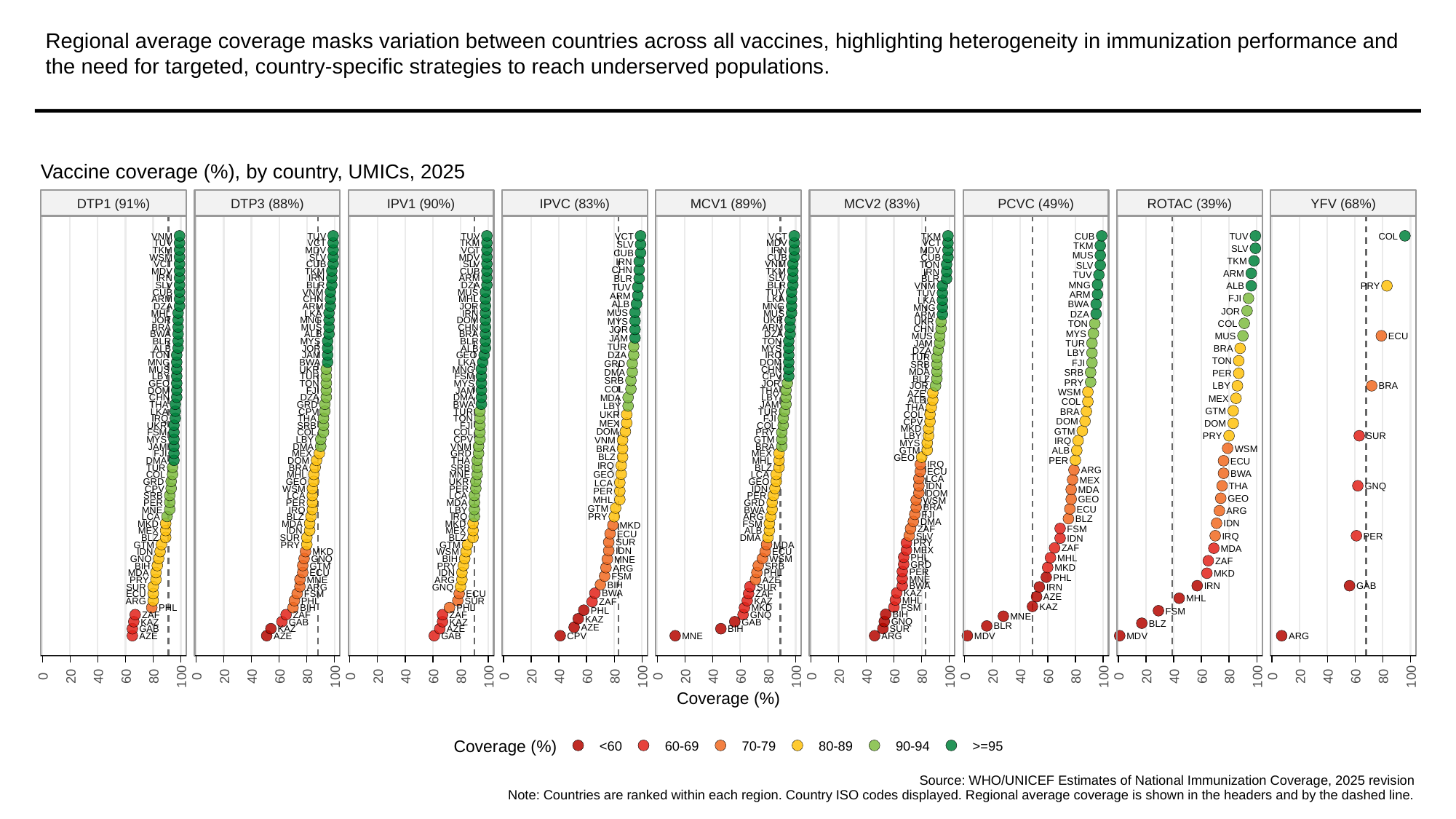

# Regional average coverage masks variation between countries across all vaccines, highlighting heterogeneity in immunization performance and the need for targeted, country-specific strategies to reach underserved populations.

Vaccine coverage (%), by country, UMICs, 2025

DTP1 (91%)
DTP3 (88%)
IPV1 (90%)
IPVC (83%)
MCV1 (89%)
MCV2 (83%)
PCVC (49%)
ROTAC (39%)
YFV (68%)

VNM
TUV
TUV
VCT
VCT
TKM
CUB
TUV
COL

TUV
VCT
TKM
MDV
VCT

SLV
TKM

SLV
TKM
MDV
VCT
IRN
MDV

CUB

MUS
WSM
SLV
MDV
CUB
CUB

TKM
IRN

VCT
CUB
SLV
VNM
TON
SLV

CHN
MDV
TKM
CUB
TKM

IRN

ARM
TUV

IRN
IRN
ARM
SLV
BLR
BLR

MNG

SLV
BLR
DZA
BLR
VNM
ALB
PRY
TUV

CUB
VNM
MUS
TUV

TUV

ARM
ARM

FJI
ARM
CHN
MHL
LKA
LKA

ALB
BWA

DZA
ARM
JOR
MNG
MNG

JOR

MUS
MHL
LKA
IRN
MUS
DZA
ARM

JOR
MNG
DOM
UKR
MYS

UKR
COL
TON

BRA
MUS
CHN
ARM

CHN
JOR

MYS

BWA
ALB
BRA
DZA
MUS
MUS
ECU

JAM

BLR
MYS
BLR
TON
JAM
TUR

TUR

ALB
JOR
ALB
MYS
BRA
DZA

LBY

DZA
TON
JAM
GEO
IRQ

TUR

TON

MNG
BWA
LKA
DOM

FJI
GRD
SRB

MUS
UKR
MNG
CHN

MDA
DMA
SRB
PER

LBY
TUR
FSM
CPV

BLZ

SRB

PRY
GEO
TON
MYS
JOR

JOR
LBY
BRA

COL

DOM
FJI
JAM
THA

WSM
AZE

CHN
DZA
DMA
LBY
MDA

MEX

ALB
COL

THA
GRD
BWA
JAM

LBY
THA

GTM
LKA
CPV
TUR
TUR
BRA

COL
UKR

IRQ
THA
TON
FJI

DOM

CPV
MEX

DOM
UKR
SRB
FJI
COL

MKD

GTM
DOM
FSM
COL
COL
PRY

LBY
PRY
SUR

MYS
LBY
CPV
GTM
VNM
IRQ

MYS

JAM
DMA
VNM
BRA

WSM

BRA
GTM
ALB

FJI
MEX
GRD
MEX

BLZ
GEO

PER
DMA
DOM
THA
MHL
ECU

IRQ

IRQ
TUR
BRA
SRB
BLZ

ARG

ECU

BWA
GEO
COL
MHL
MNE
LCA

LCA

MEX

GRD
GEO
UKR
GEO
LCA

IDN
THA
GNQ

CPV
WSM
PER
IDN

MDA

PER
DOM

SRB
LCA
LCA
PER

GEO
GEO
MHL
WSM

PER
PER
MDA
GRD

BRA

GTM

ECU
MNE
IRQ
LBY
BWA
ARG

FJI

LCA
BLZ
IRQ
ARG

PRY
BLZ

DMA

IDN
MKD
MDA
MKD
FSM
MKD

FSM
ZAF
MEX
IDN
MEX
ALB

ECU

SLV
IRQ
PER

BLZ
SUR
BLZ
DMA
IDN

SUR

PRY
GTM
PRY
GTM
MDA

ZAF
MDA

MEX
IDN
IDN
MKD
WSM
ECU

PHL
MHL
GNQ
GNQ
BIH
WSM

MNE
ZAF

GRD

BIH
GTM
PRY
SRB
MKD
ARG

PER
MDA
ECU
IDN
PHL
MKD

FSM

PHL

MNE
PRY
MNE
ARG
AZE

BIH

BWA
IRN
GAB
SUR
ARG
GNQ
SUR
IRN

KAZ
BWA
ECU
FSM
ECU
ZAF

AZE

MHL

MHL
ARG
PHL
SUR
KAZ
ZAF

KAZ
FSM
PHL
BIH
PHL
MKD

PHL
FSM

BIH
ZAF
ZAF
ZAF
GNQ
MNE

KAZ

GNQ
KAZ
GAB
KAZ
GAB
BLZ

BLR

AZE
SUR
GAB
KAZ
AZE
BIH

AZE
AZE
GAB
CPV
MNE
ARG
MDV
MDV
ARG

0
20
40
60
80
100
0
20
40
60
80
100
0
20
40
60
80
100
0
20
40
60
80
100
0
20
40
60
80
100
0
20
40
60
80
100
0
20
40
60
80
100
0
20
40
60
80
100
0
20
40
60
80
100
Coverage (%)
Coverage (%)

<60
60-69
70-79
80-89
90-94
>=95
Source: WHO/UNICEF Estimates of National Immunization Coverage, 2025 revision
Note: Countries are ranked within each region. Country ISO codes displayed. Regional average coverage is shown in the headers and by the dashed line.